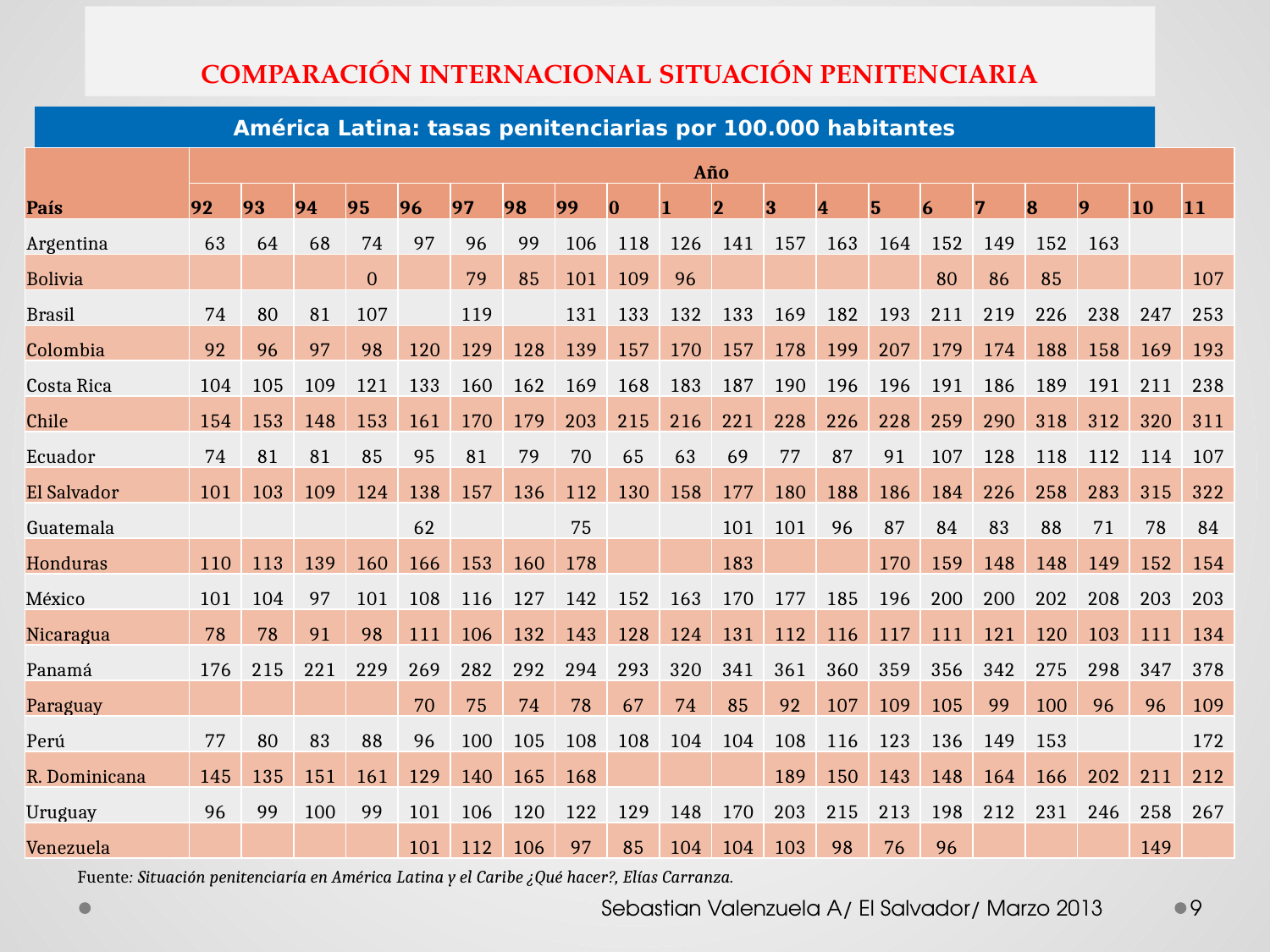

# COMPARACIÓN INTERNACIONAL SITUACIÓN PENITENCIARIA
América Latina: tasas penitenciarias por 100.000 habitantes

| País | Año |  |  |  |  |  |  |  |  |  |  |  |  |  |  |  |  |  |  |  |
| --- | --- | --- | --- | --- | --- | --- | --- | --- | --- | --- | --- | --- | --- | --- | --- | --- | --- | --- | --- | --- |
|  | 92 | 93 | 94 | 95 | 96 | 97 | 98 | 99 | 0 | 1 | 2 | 3 | 4 | 5 | 6 | 7 | 8 | 9 | 10 | 11 |
| Argentina | 63 | 64 | 68 | 74 | 97 | 96 | 99 | 106 | 118 | 126 | 141 | 157 | 163 | 164 | 152 | 149 | 152 | 163 |  |  |
| Bolivia |  |  |  | 0 |  | 79 | 85 | 101 | 109 | 96 |  |  |  |  | 80 | 86 | 85 |  |  | 107 |
| Brasil | 74 | 80 | 81 | 107 |  | 119 |  | 131 | 133 | 132 | 133 | 169 | 182 | 193 | 211 | 219 | 226 | 238 | 247 | 253 |
| Colombia | 92 | 96 | 97 | 98 | 120 | 129 | 128 | 139 | 157 | 170 | 157 | 178 | 199 | 207 | 179 | 174 | 188 | 158 | 169 | 193 |
| Costa Rica | 104 | 105 | 109 | 121 | 133 | 160 | 162 | 169 | 168 | 183 | 187 | 190 | 196 | 196 | 191 | 186 | 189 | 191 | 211 | 238 |
| Chile | 154 | 153 | 148 | 153 | 161 | 170 | 179 | 203 | 215 | 216 | 221 | 228 | 226 | 228 | 259 | 290 | 318 | 312 | 320 | 311 |
| Ecuador | 74 | 81 | 81 | 85 | 95 | 81 | 79 | 70 | 65 | 63 | 69 | 77 | 87 | 91 | 107 | 128 | 118 | 112 | 114 | 107 |
| El Salvador | 101 | 103 | 109 | 124 | 138 | 157 | 136 | 112 | 130 | 158 | 177 | 180 | 188 | 186 | 184 | 226 | 258 | 283 | 315 | 322 |
| Guatemala |  |  |  |  | 62 |  |  | 75 |  |  | 101 | 101 | 96 | 87 | 84 | 83 | 88 | 71 | 78 | 84 |
| Honduras | 110 | 113 | 139 | 160 | 166 | 153 | 160 | 178 |  |  | 183 |  |  | 170 | 159 | 148 | 148 | 149 | 152 | 154 |
| México | 101 | 104 | 97 | 101 | 108 | 116 | 127 | 142 | 152 | 163 | 170 | 177 | 185 | 196 | 200 | 200 | 202 | 208 | 203 | 203 |
| Nicaragua | 78 | 78 | 91 | 98 | 111 | 106 | 132 | 143 | 128 | 124 | 131 | 112 | 116 | 117 | 111 | 121 | 120 | 103 | 111 | 134 |
| Panamá | 176 | 215 | 221 | 229 | 269 | 282 | 292 | 294 | 293 | 320 | 341 | 361 | 360 | 359 | 356 | 342 | 275 | 298 | 347 | 378 |
| Paraguay |  |  |  |  | 70 | 75 | 74 | 78 | 67 | 74 | 85 | 92 | 107 | 109 | 105 | 99 | 100 | 96 | 96 | 109 |
| Perú | 77 | 80 | 83 | 88 | 96 | 100 | 105 | 108 | 108 | 104 | 104 | 108 | 116 | 123 | 136 | 149 | 153 |  |  | 172 |
| R. Dominicana | 145 | 135 | 151 | 161 | 129 | 140 | 165 | 168 |  |  |  | 189 | 150 | 143 | 148 | 164 | 166 | 202 | 211 | 212 |
| Uruguay | 96 | 99 | 100 | 99 | 101 | 106 | 120 | 122 | 129 | 148 | 170 | 203 | 215 | 213 | 198 | 212 | 231 | 246 | 258 | 267 |
| Venezuela |  |  |  |  | 101 | 112 | 106 | 97 | 85 | 104 | 104 | 103 | 98 | 76 | 96 |  |  |  | 149 |  |
Fuente: Situación penitenciaría en América Latina y el Caribe ¿Qué hacer?, Elías Carranza.
9
Sebastian Valenzuela A/ El Salvador/ Marzo 2013